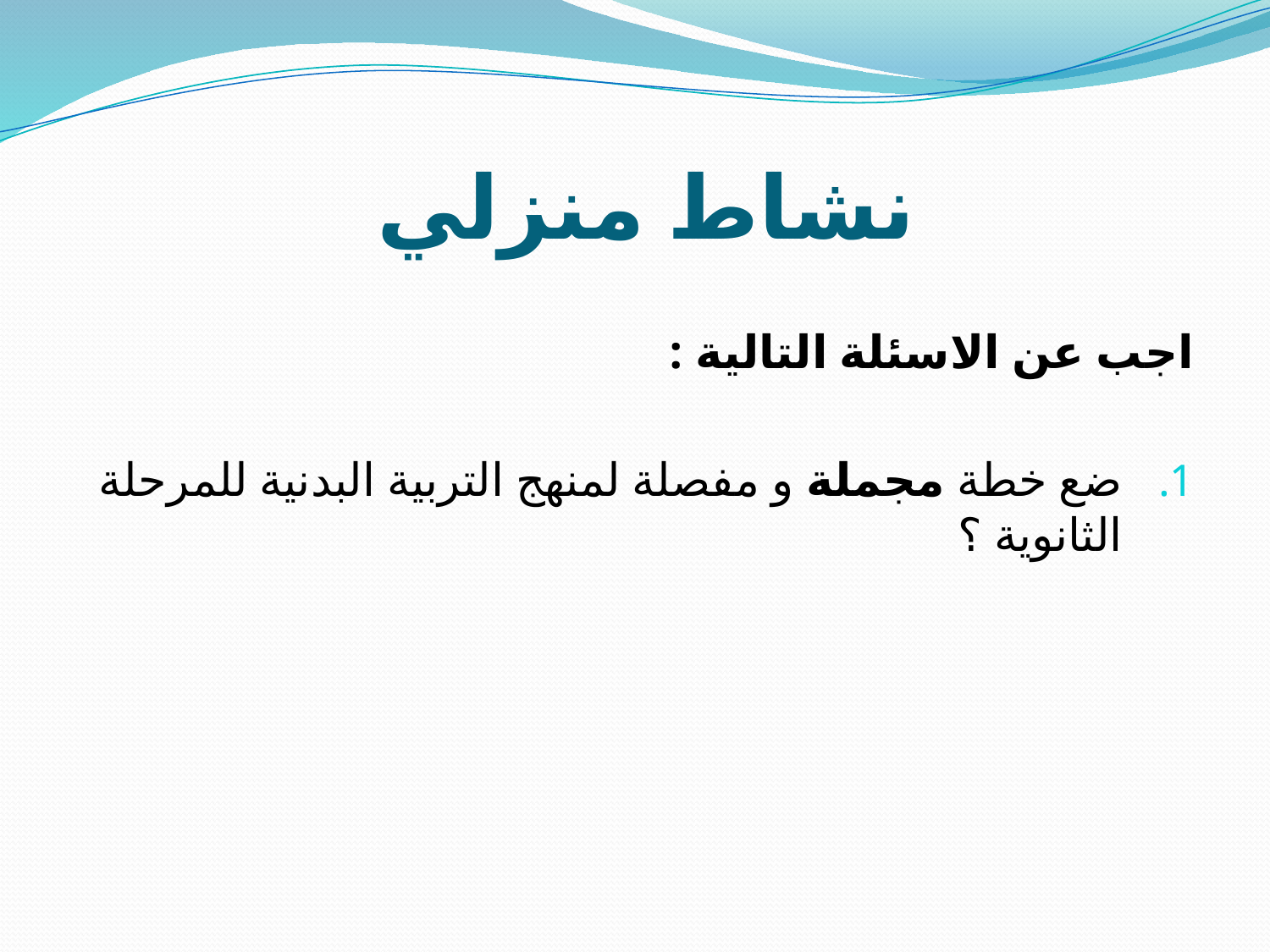

# نشاط منزلي
اجب عن الاسئلة التالية :

ضع خطة مجملة و مفصلة لمنهج التربية البدنية للمرحلة الثانوية ؟